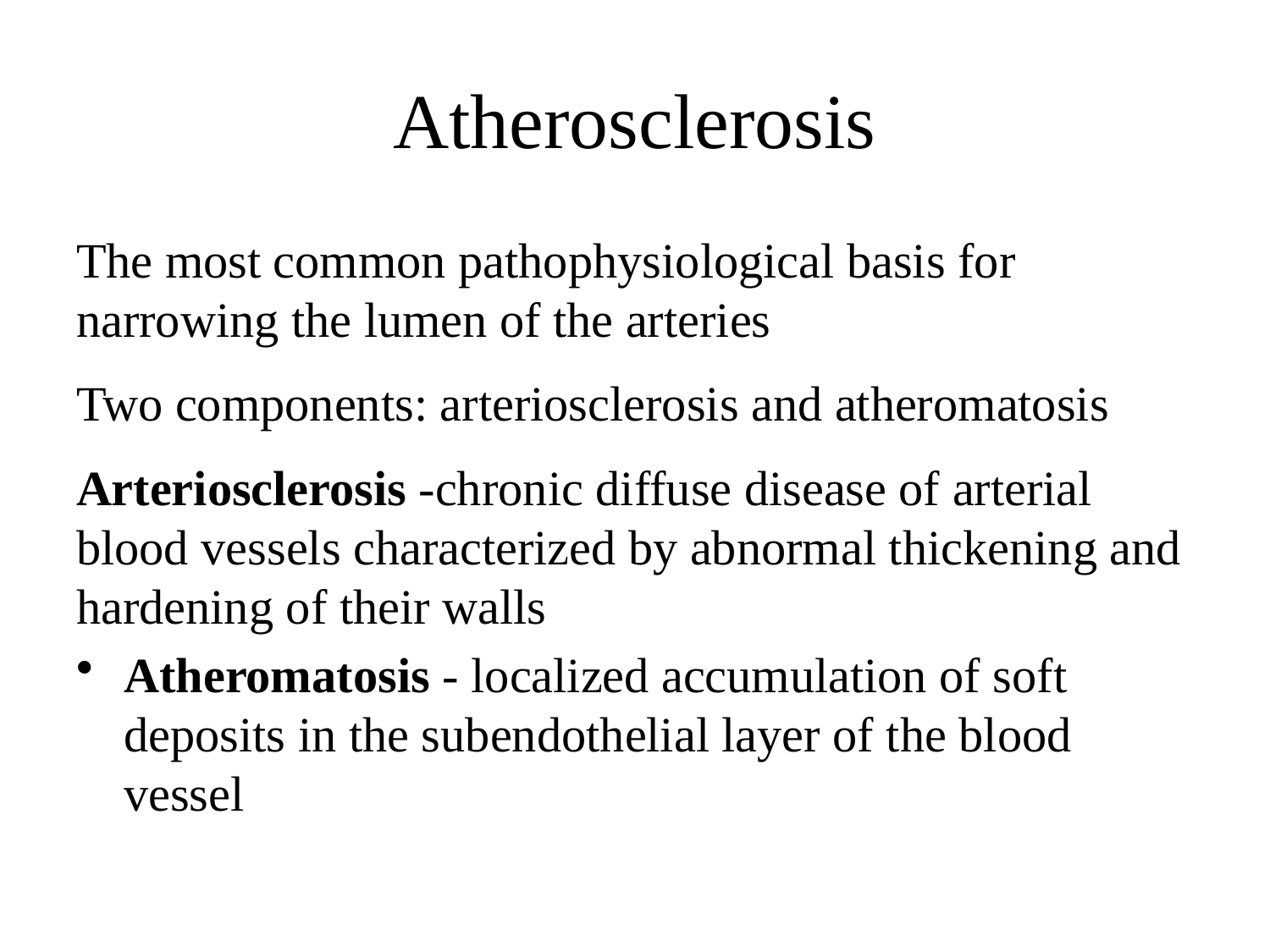

# Atherosclerosis
The most common pathophysiological basis for narrowing the lumen of the arteries
Two components: arteriosclerosis and atheromatosis
Arteriosclerosis -chronic diffuse disease of arterial blood vessels characterized by abnormal thickening and hardening of their walls
Atheromatosis - localized accumulation of soft deposits in the subendothelial layer of the blood vessel